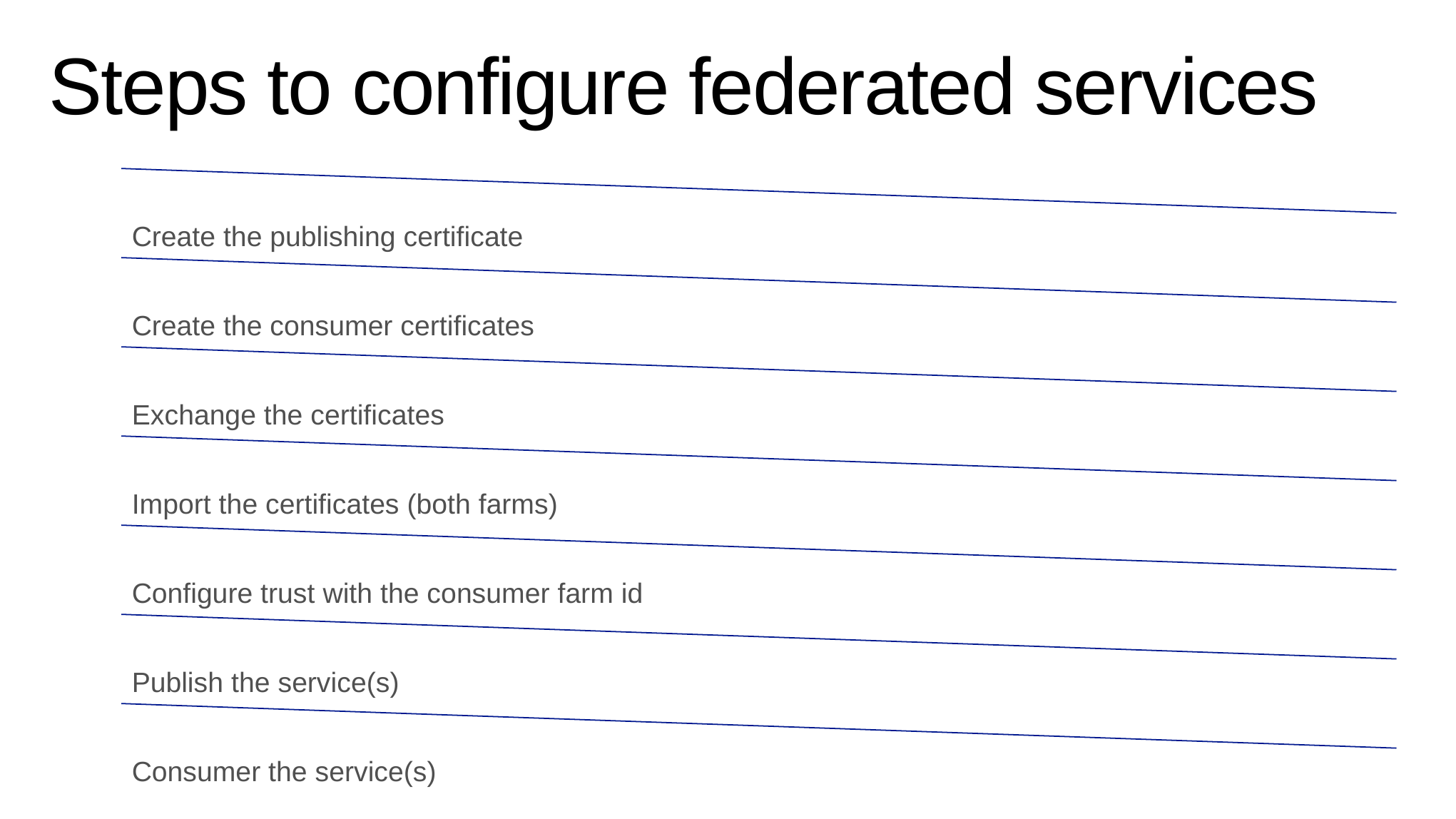

# Steps to configure federated services
Create the publishing certificate
Create the consumer certificates
Exchange the certificates
Import the certificates (both farms)
Configure trust with the consumer farm id
Publish the service(s)
Consumer the service(s)